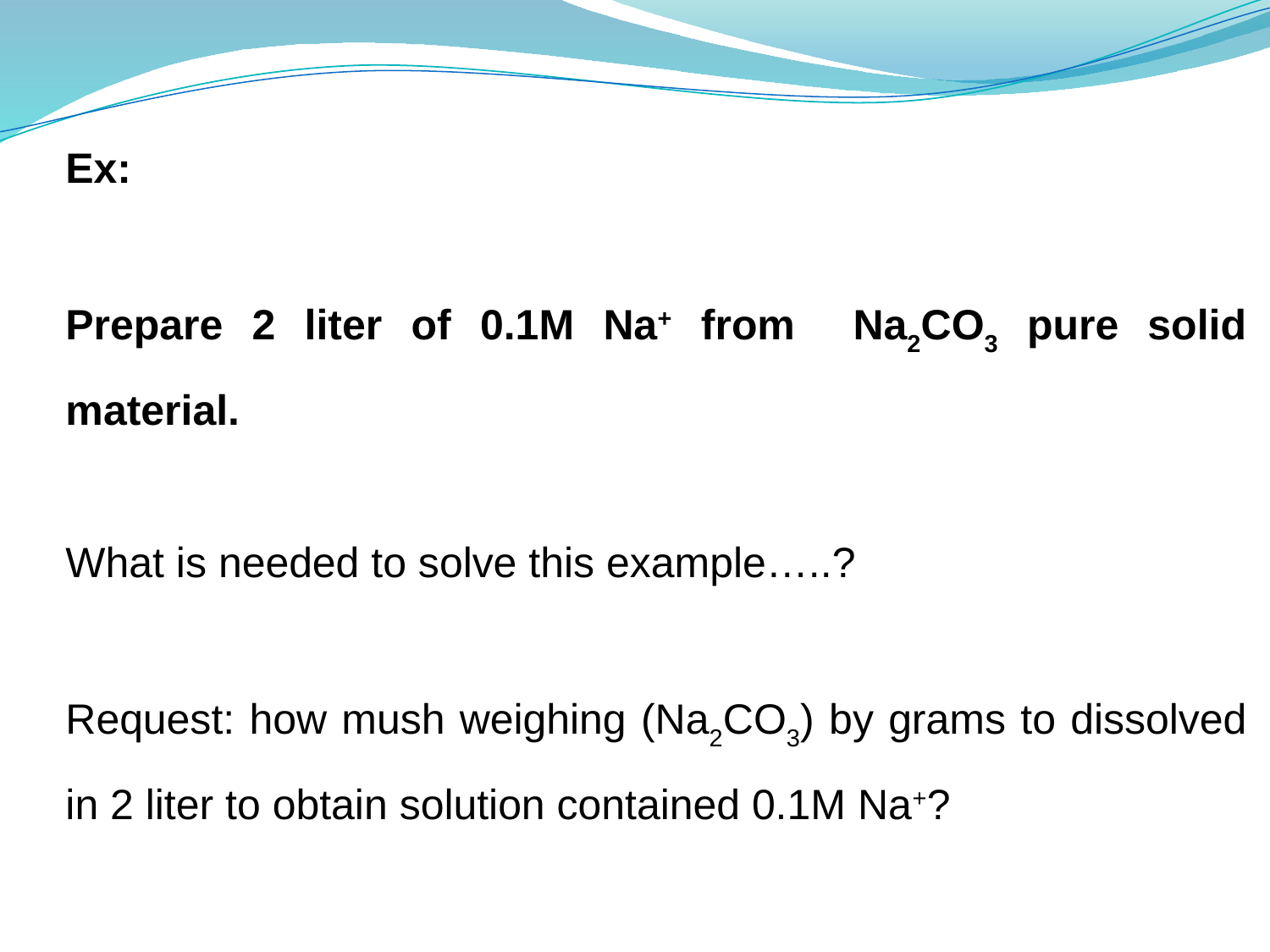

Ex:

Prepare 2 liter of 0.1M Na+ from  Na2CO3 pure solid material.

What is needed to solve this example…..?

Request: how mush weighing (Na2CO3) by grams to dissolved in 2 liter to obtain solution contained 0.1M Na+?